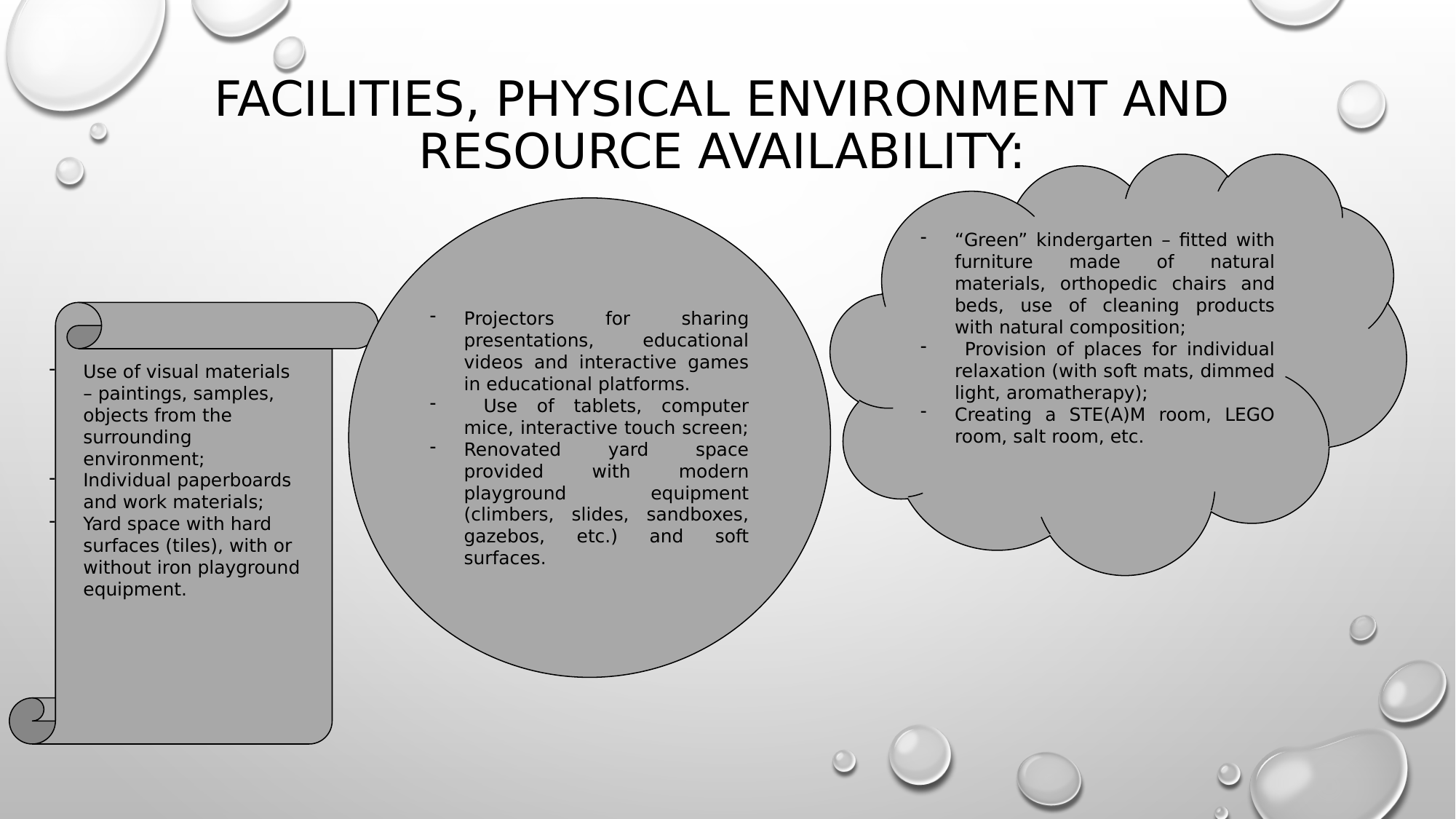

# Facilities, physical environment and resource availability:
“Green” kindergarten – fitted with furniture made of natural materials, orthopedic chairs and beds, use of cleaning products with natural composition;
 Provision of places for individual relaxation (with soft mats, dimmed light, aromatherapy);
Creating a STE(A)M room, LEGO room, salt room, etc.

Projectors for sharing presentations, educational videos and interactive games in educational platforms.
 Use of tablets, computer mice, interactive touch screen;
Renovated yard space provided with modern playground equipment (climbers, slides, sandboxes, gazebos, etc.) and soft surfaces.

Use of visual materials – paintings, samples, objects from the surrounding environment;
Individual paperboards and work materials;
Yard space with hard surfaces (tiles), with or without iron playground equipment.